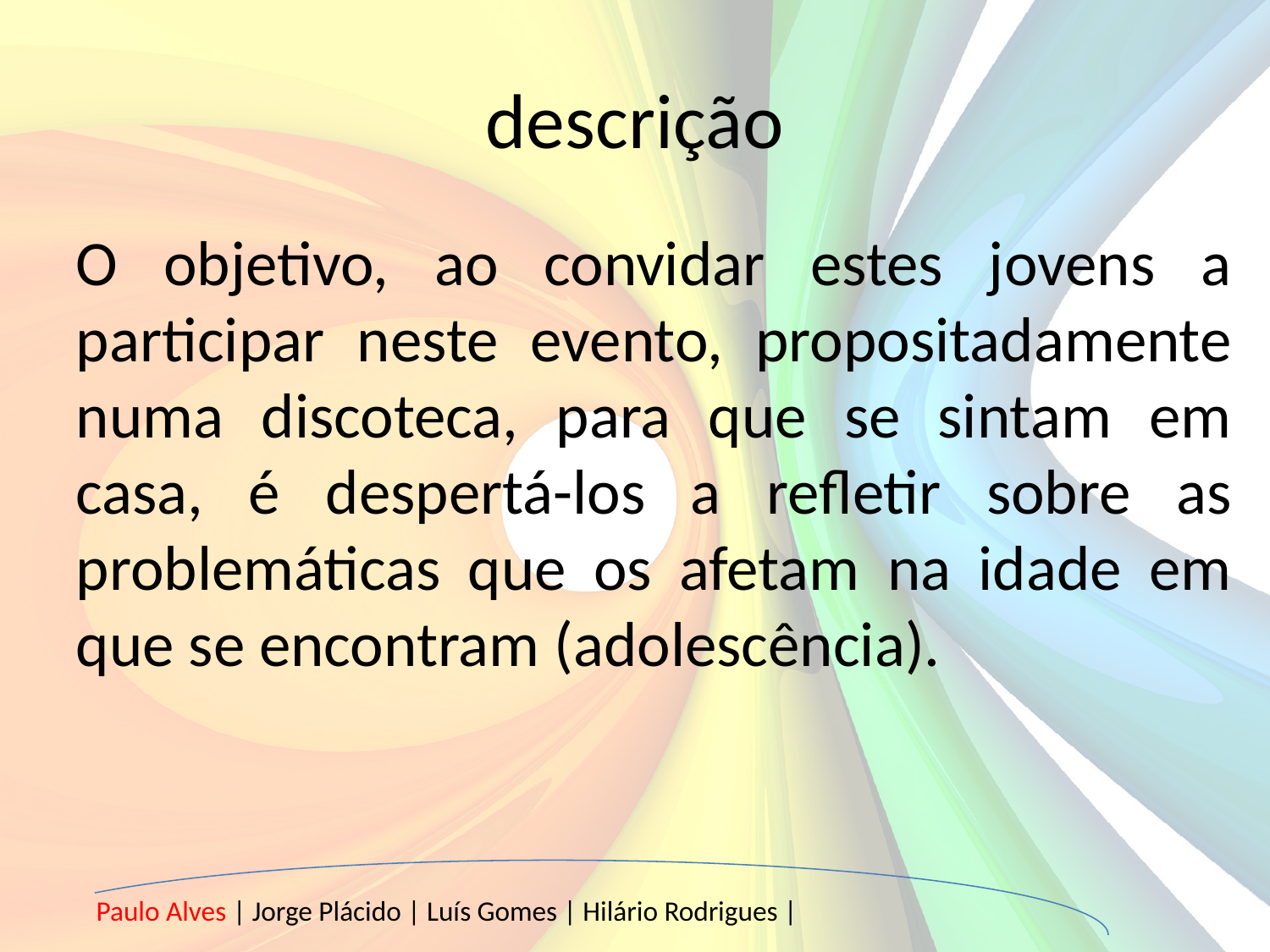

descrição
O objetivo, ao convidar estes jovens a participar neste evento, propositadamente numa discoteca, para que se sintam em casa, é despertá-los a refletir sobre as problemáticas que os afetam na idade em que se encontram (adolescência).

Paulo Alves | Jorge Plácido | Luís Gomes | Hilário Rodrigues |